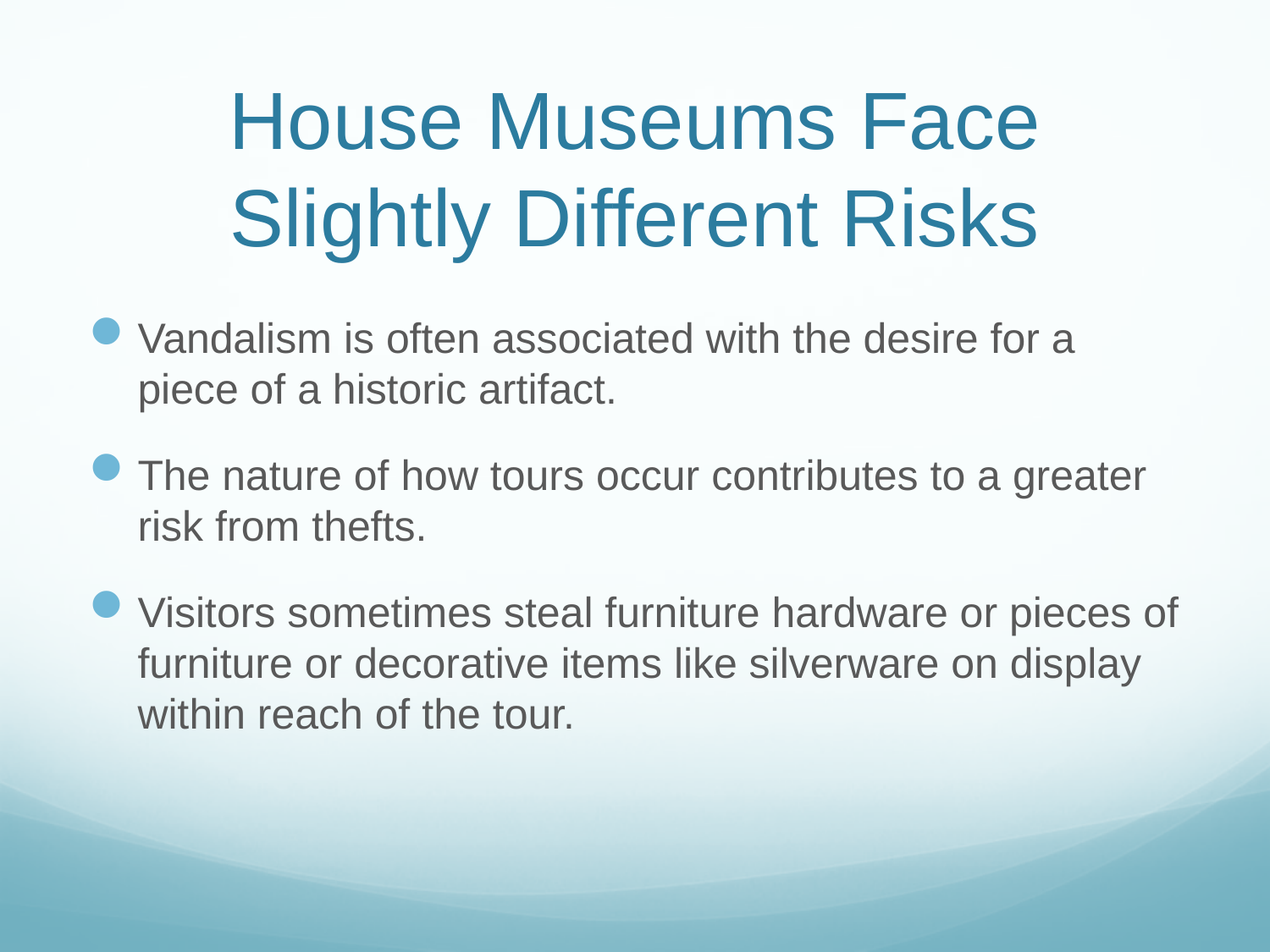

# House Museums Face Slightly Different Risks
Vandalism is often associated with the desire for a piece of a historic artifact.
The nature of how tours occur contributes to a greater risk from thefts.
Visitors sometimes steal furniture hardware or pieces of furniture or decorative items like silverware on display within reach of the tour.